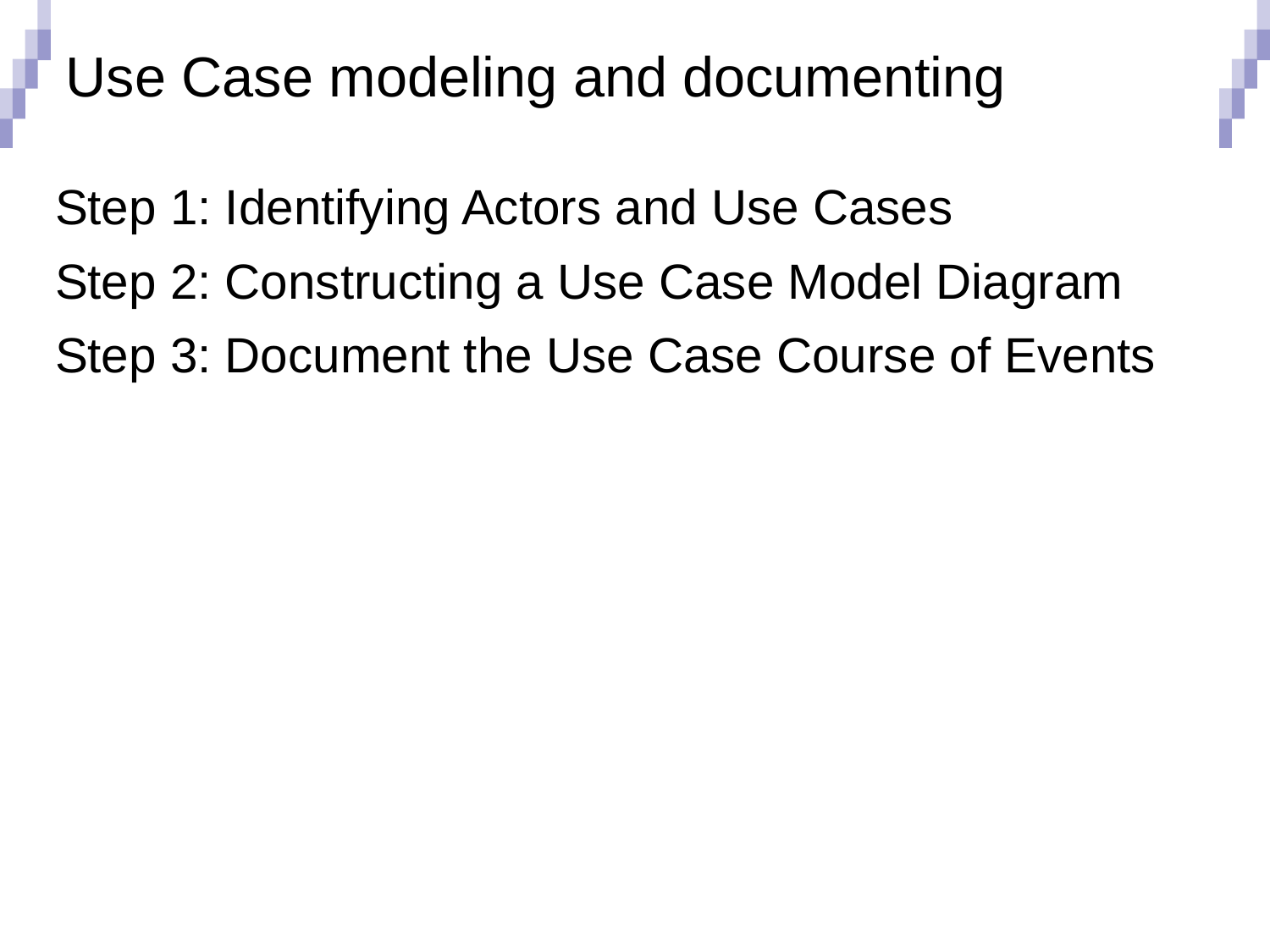

# Use Case modeling and documenting
Step 1: Identifying Actors and Use Cases
Step 2: Constructing a Use Case Model Diagram
Step 3: Document the Use Case Course of Events